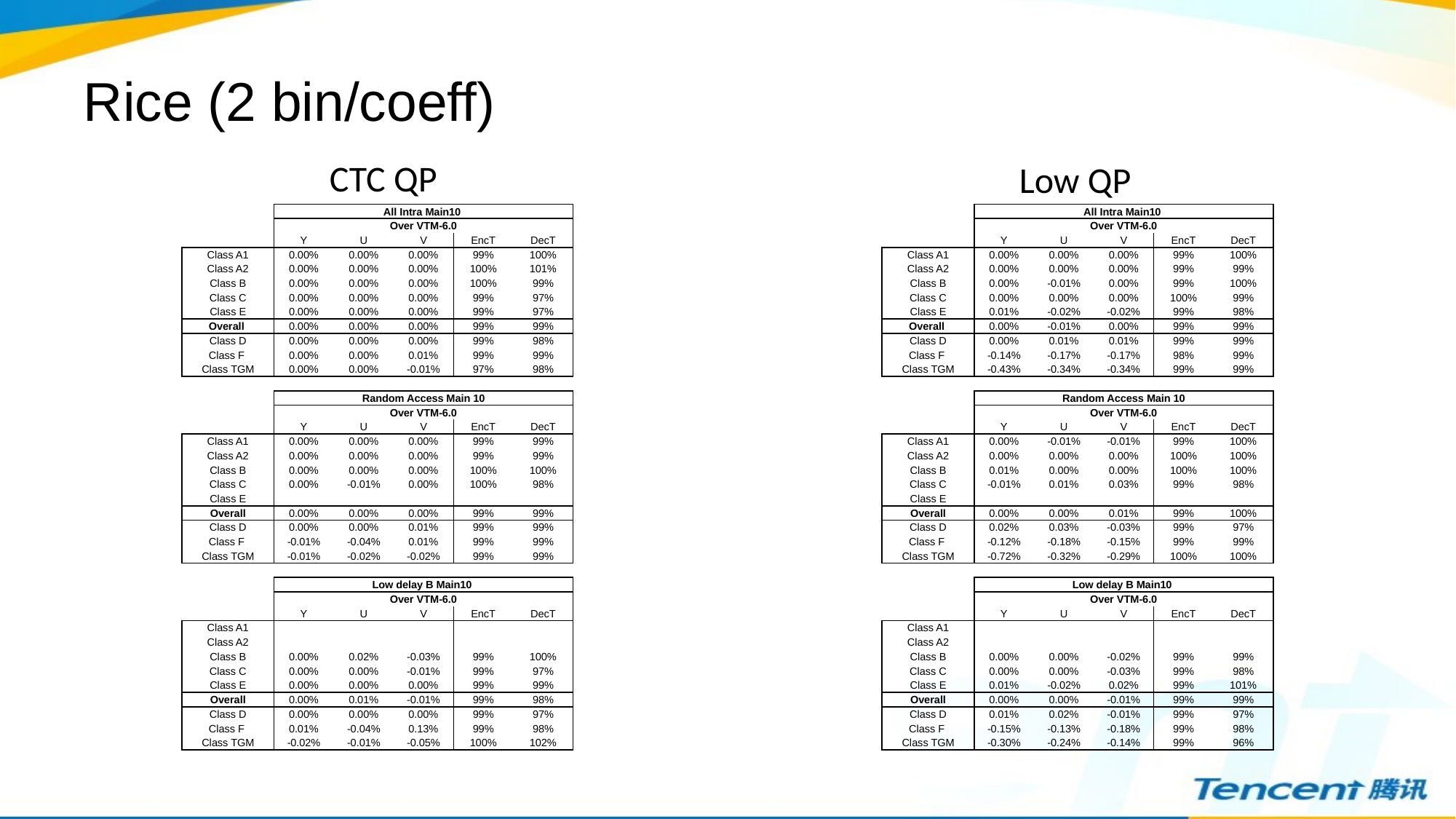

# Rice (2 bin/coeff)
CTC QP
Low QP
|  | All Intra Main10 |  |  |  |  |
| --- | --- | --- | --- | --- | --- |
|  | Over VTM-6.0 |  |  |  |  |
|  | Y | U | V | EncT | DecT |
| Class A1 | 0.00% | 0.00% | 0.00% | 99% | 100% |
| Class A2 | 0.00% | 0.00% | 0.00% | 100% | 101% |
| Class B | 0.00% | 0.00% | 0.00% | 100% | 99% |
| Class C | 0.00% | 0.00% | 0.00% | 99% | 97% |
| Class E | 0.00% | 0.00% | 0.00% | 99% | 97% |
| Overall | 0.00% | 0.00% | 0.00% | 99% | 99% |
| Class D | 0.00% | 0.00% | 0.00% | 99% | 98% |
| Class F | 0.00% | 0.00% | 0.01% | 99% | 99% |
| Class TGM | 0.00% | 0.00% | -0.01% | 97% | 98% |
|  |  |  |  |  |  |
|  | Random Access Main 10 |  |  |  |  |
|  | Over VTM-6.0 |  |  |  |  |
|  | Y | U | V | EncT | DecT |
| Class A1 | 0.00% | 0.00% | 0.00% | 99% | 99% |
| Class A2 | 0.00% | 0.00% | 0.00% | 99% | 99% |
| Class B | 0.00% | 0.00% | 0.00% | 100% | 100% |
| Class C | 0.00% | -0.01% | 0.00% | 100% | 98% |
| Class E |  |  |  |  |  |
| Overall | 0.00% | 0.00% | 0.00% | 99% | 99% |
| Class D | 0.00% | 0.00% | 0.01% | 99% | 99% |
| Class F | -0.01% | -0.04% | 0.01% | 99% | 99% |
| Class TGM | -0.01% | -0.02% | -0.02% | 99% | 99% |
|  |  |  |  |  |  |
|  | Low delay B Main10 |  |  |  |  |
|  | Over VTM-6.0 |  |  |  |  |
|  | Y | U | V | EncT | DecT |
| Class A1 |  |  |  |  |  |
| Class A2 |  |  |  |  |  |
| Class B | 0.00% | 0.02% | -0.03% | 99% | 100% |
| Class C | 0.00% | 0.00% | -0.01% | 99% | 97% |
| Class E | 0.00% | 0.00% | 0.00% | 99% | 99% |
| Overall | 0.00% | 0.01% | -0.01% | 99% | 98% |
| Class D | 0.00% | 0.00% | 0.00% | 99% | 97% |
| Class F | 0.01% | -0.04% | 0.13% | 99% | 98% |
| Class TGM | -0.02% | -0.01% | -0.05% | 100% | 102% |
|  | All Intra Main10 |  |  |  |  |
| --- | --- | --- | --- | --- | --- |
|  | Over VTM-6.0 |  |  |  |  |
|  | Y | U | V | EncT | DecT |
| Class A1 | 0.00% | 0.00% | 0.00% | 99% | 100% |
| Class A2 | 0.00% | 0.00% | 0.00% | 99% | 99% |
| Class B | 0.00% | -0.01% | 0.00% | 99% | 100% |
| Class C | 0.00% | 0.00% | 0.00% | 100% | 99% |
| Class E | 0.01% | -0.02% | -0.02% | 99% | 98% |
| Overall | 0.00% | -0.01% | 0.00% | 99% | 99% |
| Class D | 0.00% | 0.01% | 0.01% | 99% | 99% |
| Class F | -0.14% | -0.17% | -0.17% | 98% | 99% |
| Class TGM | -0.43% | -0.34% | -0.34% | 99% | 99% |
|  |  |  |  |  |  |
|  | Random Access Main 10 |  |  |  |  |
|  | Over VTM-6.0 |  |  |  |  |
|  | Y | U | V | EncT | DecT |
| Class A1 | 0.00% | -0.01% | -0.01% | 99% | 100% |
| Class A2 | 0.00% | 0.00% | 0.00% | 100% | 100% |
| Class B | 0.01% | 0.00% | 0.00% | 100% | 100% |
| Class C | -0.01% | 0.01% | 0.03% | 99% | 98% |
| Class E |  |  |  |  |  |
| Overall | 0.00% | 0.00% | 0.01% | 99% | 100% |
| Class D | 0.02% | 0.03% | -0.03% | 99% | 97% |
| Class F | -0.12% | -0.18% | -0.15% | 99% | 99% |
| Class TGM | -0.72% | -0.32% | -0.29% | 100% | 100% |
|  |  |  |  |  |  |
|  | Low delay B Main10 |  |  |  |  |
|  | Over VTM-6.0 |  |  |  |  |
|  | Y | U | V | EncT | DecT |
| Class A1 |  |  |  |  |  |
| Class A2 |  |  |  |  |  |
| Class B | 0.00% | 0.00% | -0.02% | 99% | 99% |
| Class C | 0.00% | 0.00% | -0.03% | 99% | 98% |
| Class E | 0.01% | -0.02% | 0.02% | 99% | 101% |
| Overall | 0.00% | 0.00% | -0.01% | 99% | 99% |
| Class D | 0.01% | 0.02% | -0.01% | 99% | 97% |
| Class F | -0.15% | -0.13% | -0.18% | 99% | 98% |
| Class TGM | -0.30% | -0.24% | -0.14% | 99% | 96% |